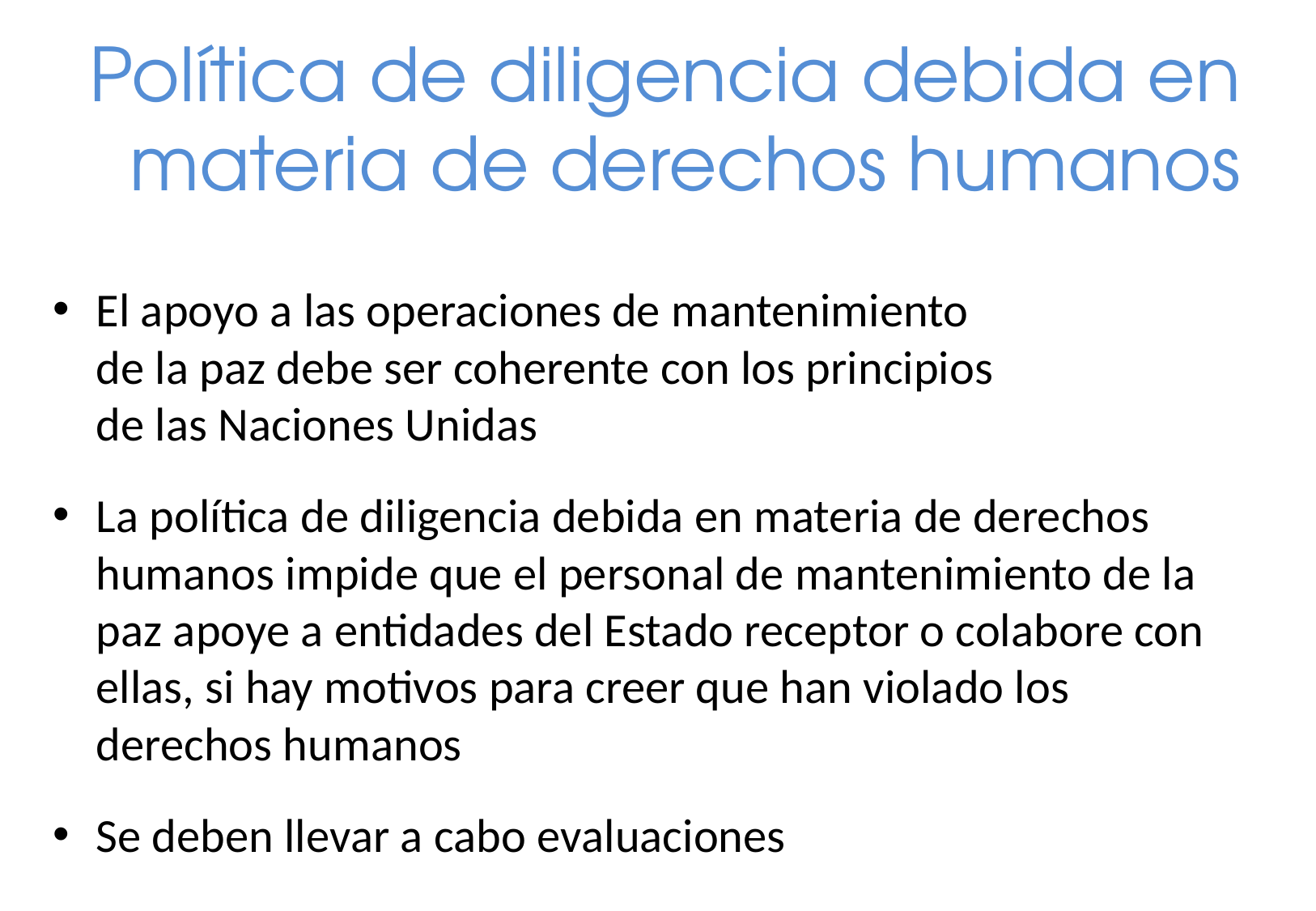

# Política de diligencia debida en materia de derechos humanos
El apoyo a las operaciones de mantenimiento
de la paz debe ser coherente con los principios
de las Naciones Unidas
La política de diligencia debida en materia de derechos humanos impide que el personal de mantenimiento de la paz apoye a entidades del Estado receptor o colabore con ellas, si hay motivos para creer que han violado los derechos humanos
Se deben llevar a cabo evaluaciones